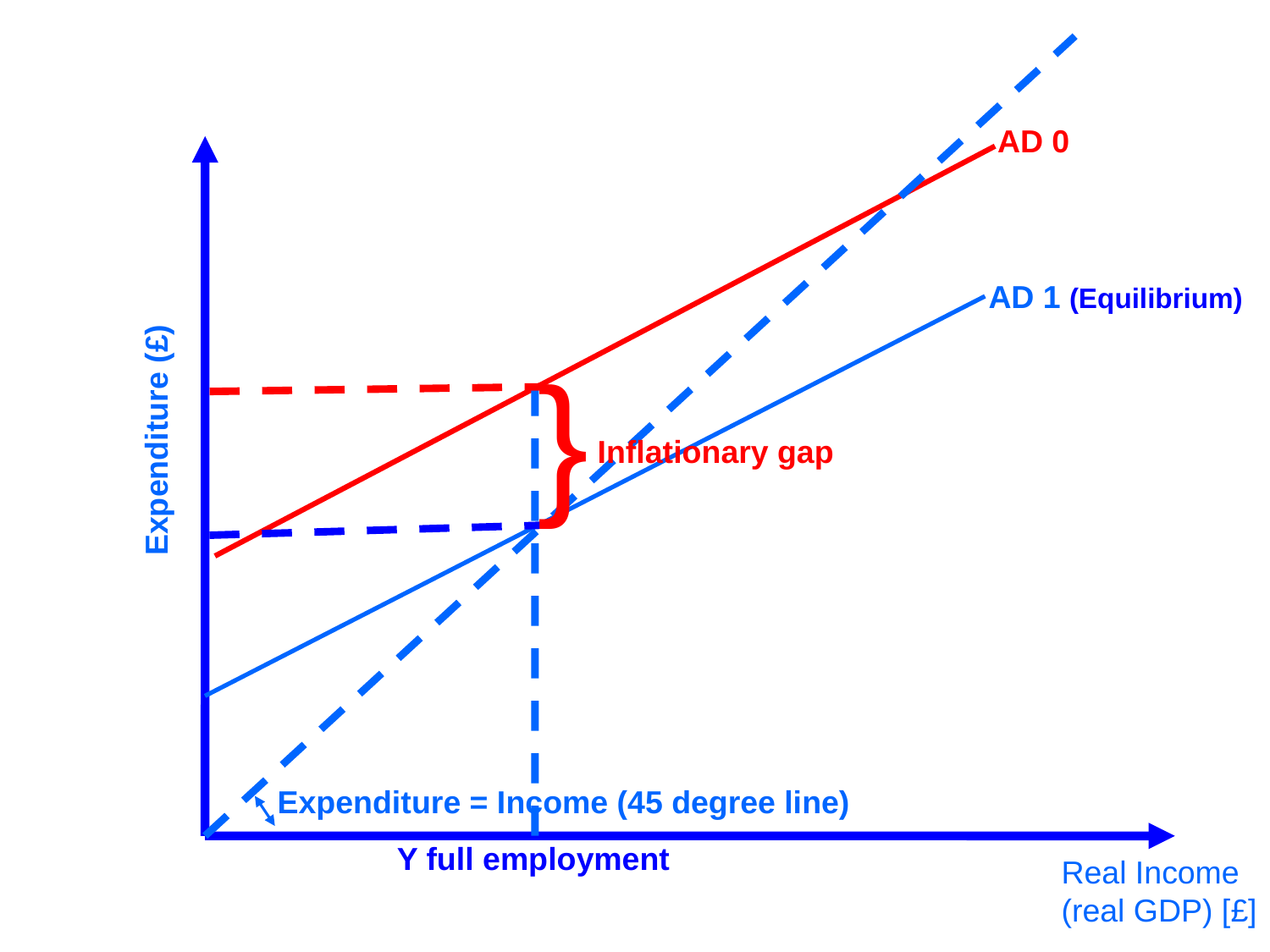

AD 0

AD 1 (Equilibrium)

}

Expenditure (£)
Inflationary gap

Expenditure = Income (45 degree line)

Y full employment

Real Income (real GDP) [£]